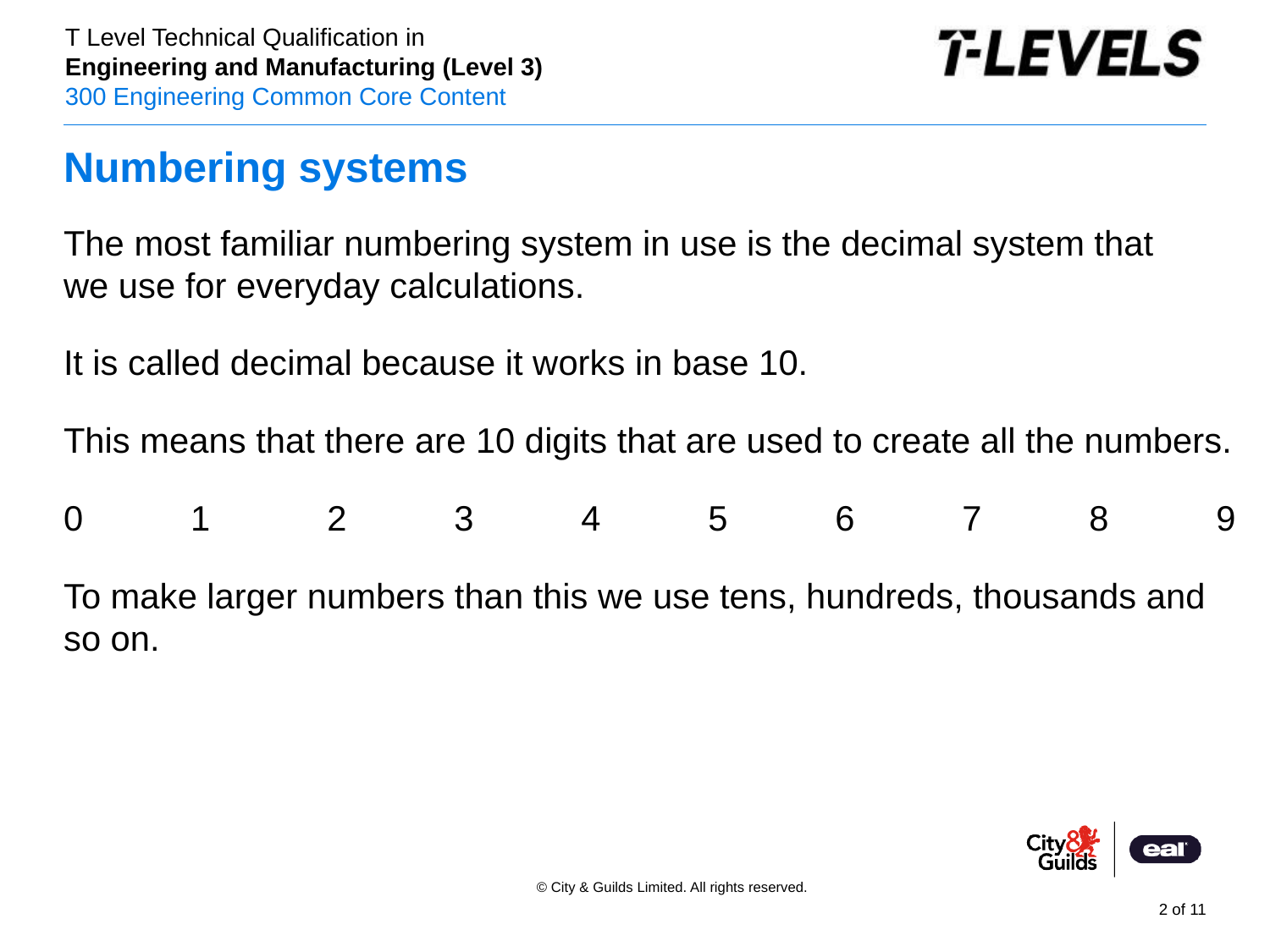

# Numbering systems
The most familiar numbering system in use is the decimal system that
we use for everyday calculations.
It is called decimal because it works in base 10.
This means that there are 10 digits that are used to create all the numbers.
0 	1	 2	 3	 4	 5	 6	 7	 8	 9
To make larger numbers than this we use tens, hundreds, thousands and so on.